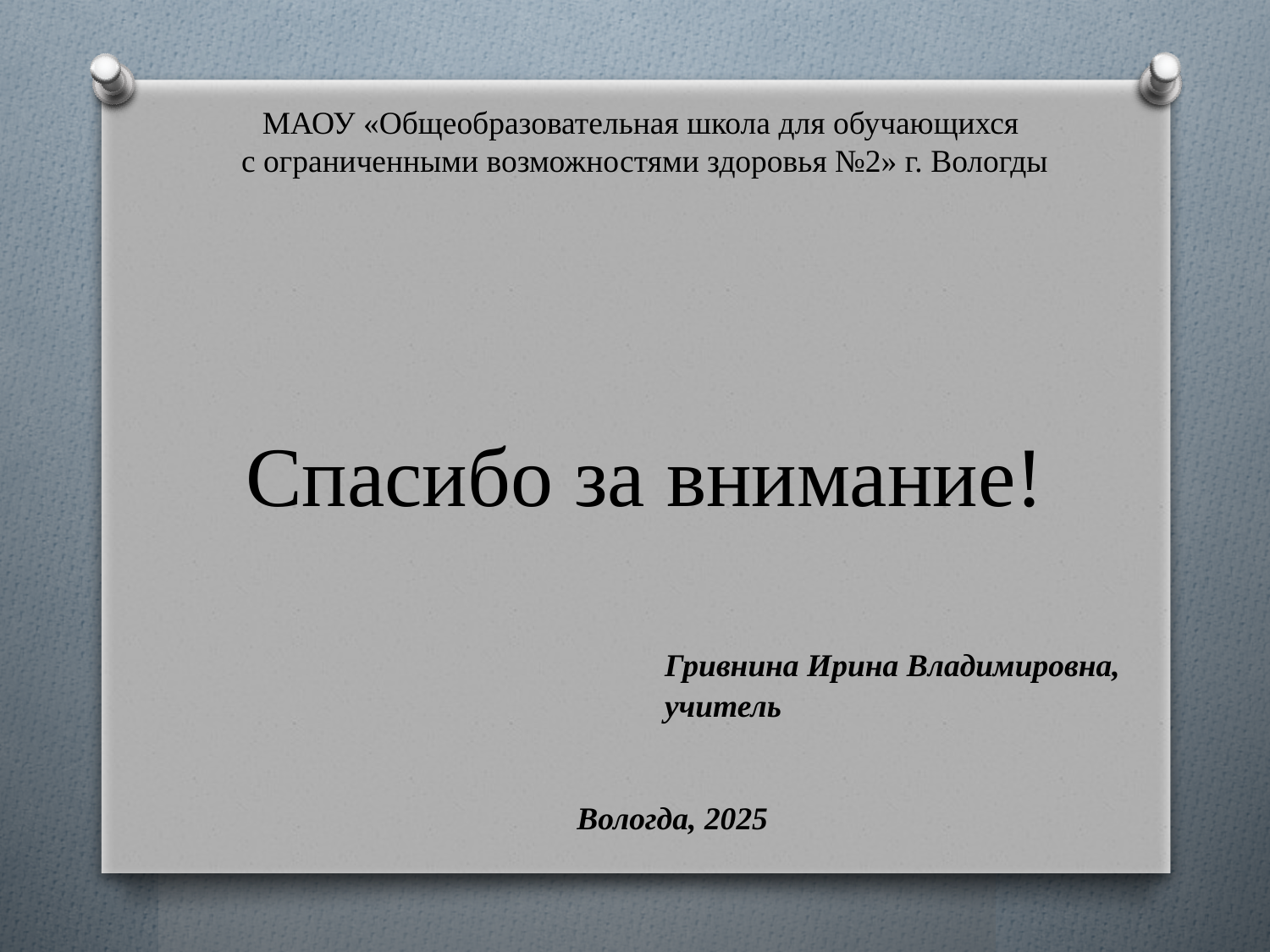

МАОУ «Общеобразовательная школа для обучающихся
с ограниченными возможностями здоровья №2» г. Вологды
Спасибо за внимание!
Гривнина Ирина Владимировна,
учитель

Вологда, 2025